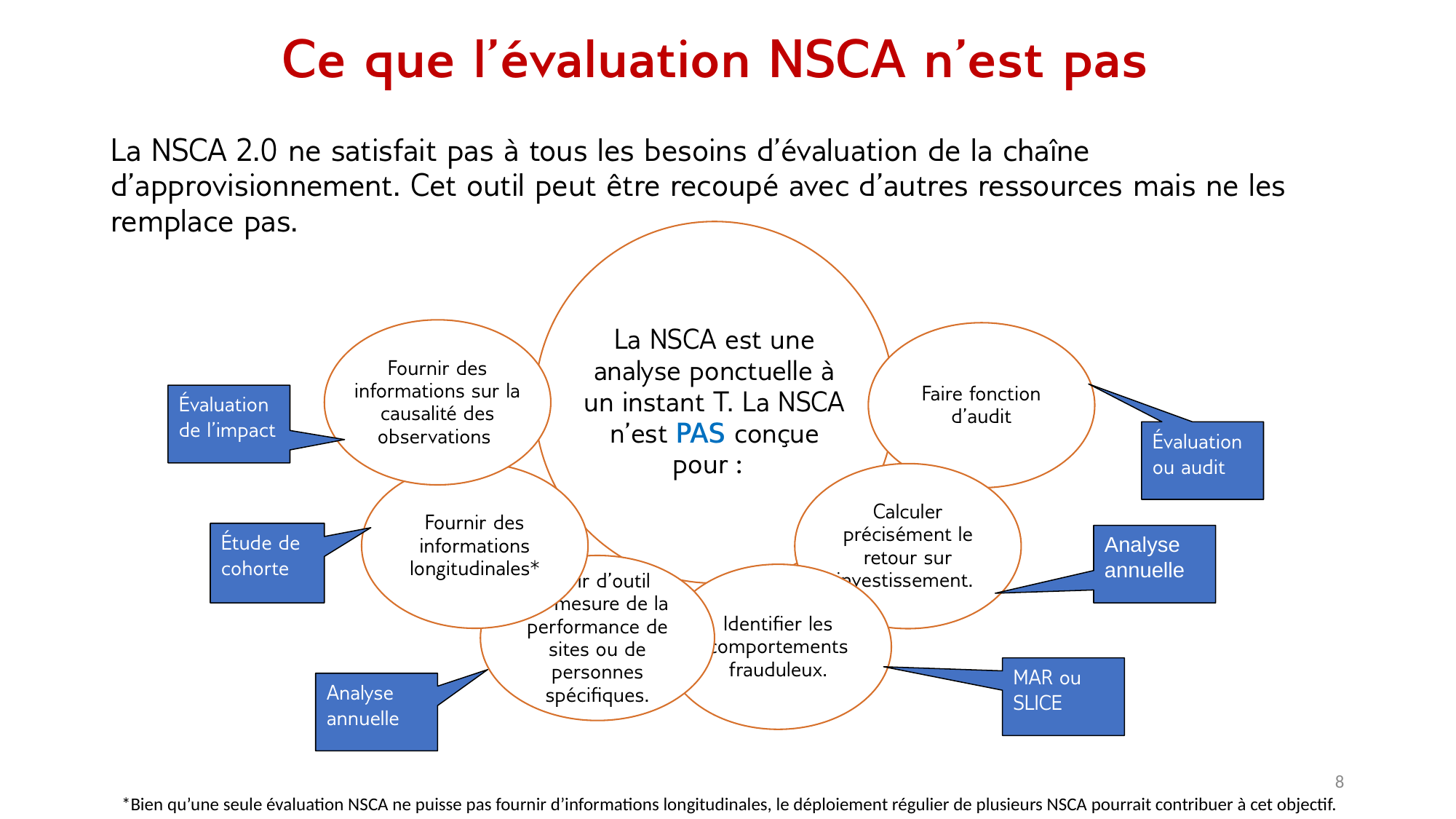

Ce que l’évaluation NSCA n’est pas
# La NSCA 2.0 ne satisfait pas à tous les besoins d’évaluation de la chaîne d’approvisionnement. Cet outil peut être recoupé avec d’autres ressources mais ne les remplace pas.
La NSCA est une analyse ponctuelle à un instant T. La NSCA n’est PAS conçue pour :
Fournir des informations sur la causalité des observations
Faire fonction d’audit
Fournir des informations longitudinales*
Calculer précisément le retour sur investissement.
Servir d’outil
de mesure de la performance de sites ou de personnes spécifiques.
Identifier les comportements frauduleux.
Évaluation de l’impact
Évaluation ou audit
Étude de cohorte
Analyse annuelle
MAR ou SLICE
Analyse annuelle
8
*Bien qu’une seule évaluation NSCA ne puisse pas fournir d’informations longitudinales, le déploiement régulier de plusieurs NSCA pourrait contribuer à cet objectif.